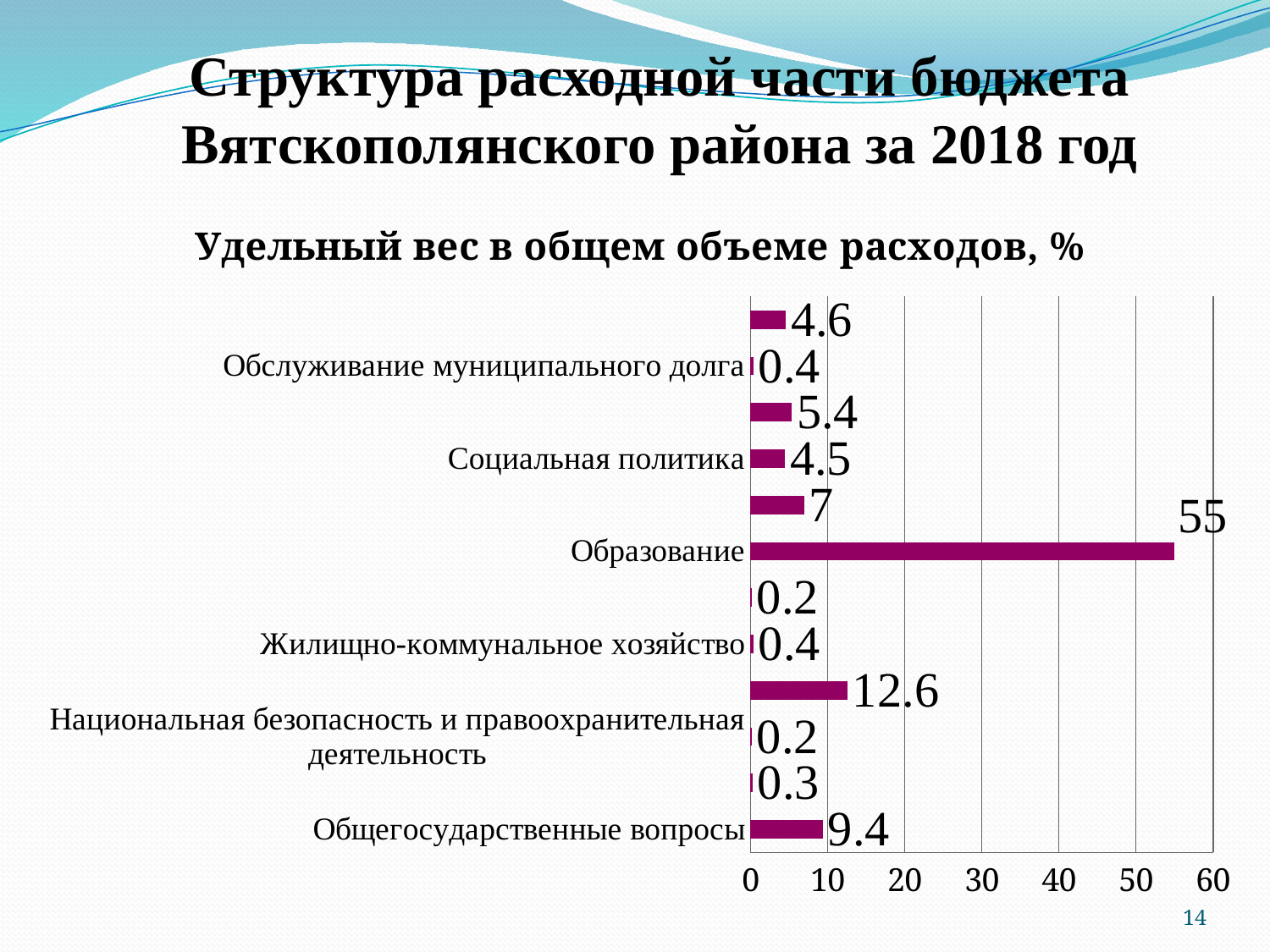

# Структура расходной части бюджета Вятскополянского района за 2018 год

### Chart: Удельный вес в общем объеме расходов, %

| Category | Удельный вес в общем объеме расходов |
|---|---|
| Общегосударственные вопросы | 9.4 |
| Национальная оборона | 0.3 |
| Национальная безопасность и правоохранительная деятельность | 0.2 |
| Национальная экономика | 12.6 |
| Жилищно-коммунальное хозяйство | 0.4 |
| Охрана окружающей среды | 0.2 |
| Образование | 55.0 |
| Культура и кинематография | 7.0 |
| Социальная политика | 4.5 |
| Физическая культура и спорт | 5.4 |
| Обслуживание муниципального долга | 0.4 |
| МБТ, предоставляемые из бюджета Вятскополняского района | 4.6 |
14